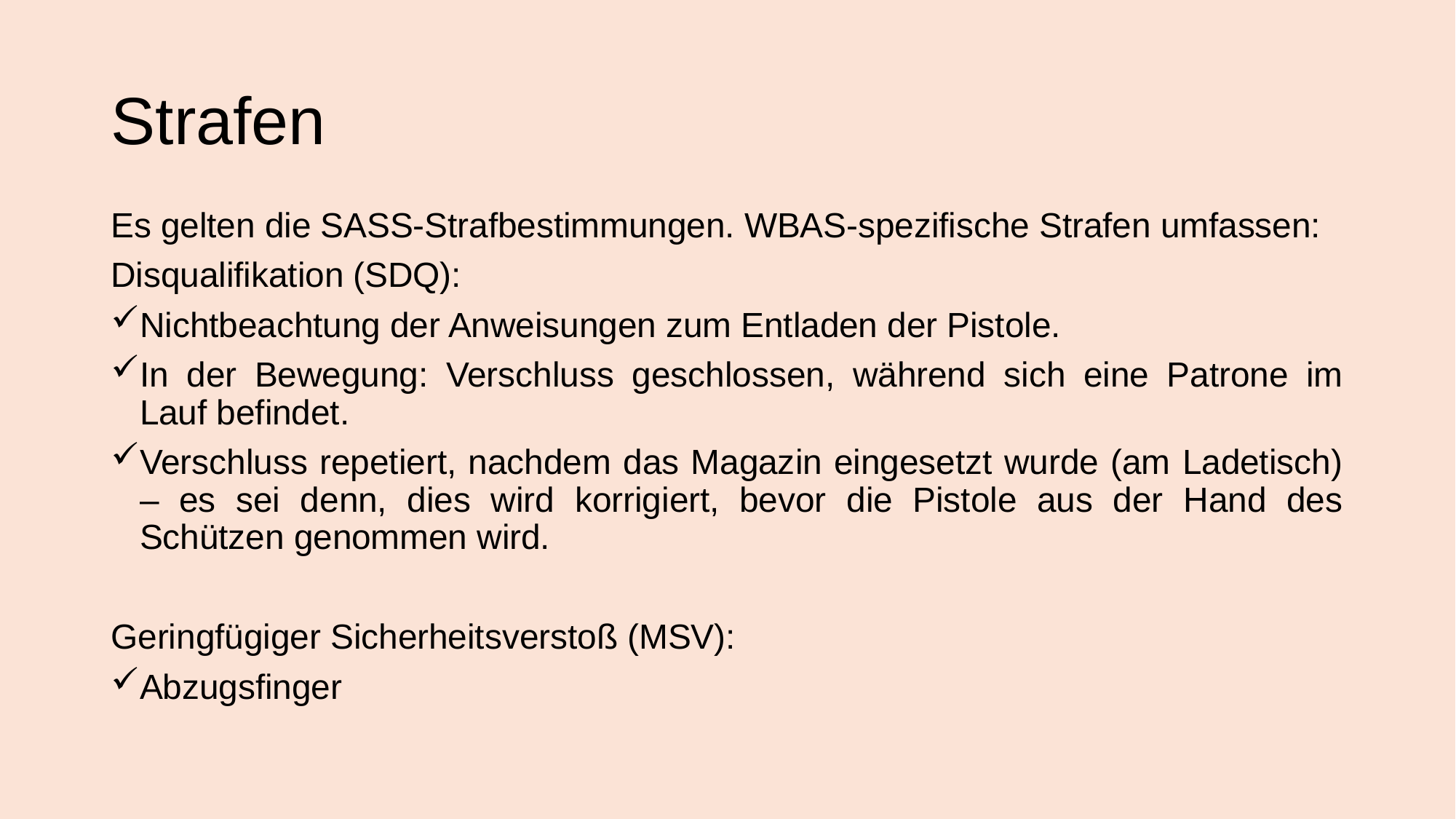

# Strafen
Es gelten die SASS-Strafbestimmungen. WBAS-spezifische Strafen umfassen:
Disqualifikation (SDQ):
Nichtbeachtung der Anweisungen zum Entladen der Pistole.
In der Bewegung: Verschluss geschlossen, während sich eine Patrone im Lauf befindet.
Verschluss repetiert, nachdem das Magazin eingesetzt wurde (am Ladetisch) – es sei denn, dies wird korrigiert, bevor die Pistole aus der Hand des Schützen genommen wird.

Geringfügiger Sicherheitsverstoß (MSV):
Abzugsfinger